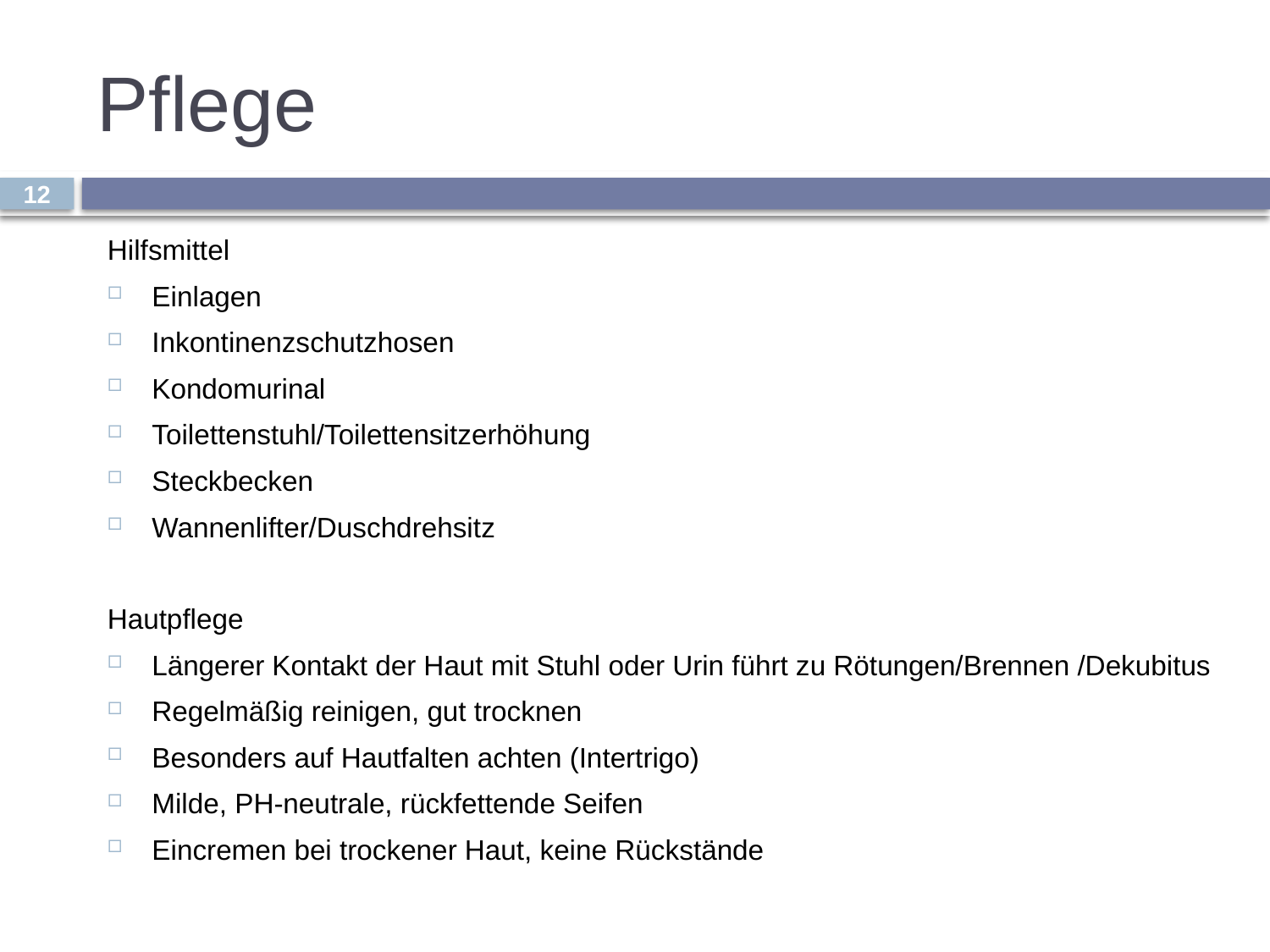

# Pflege
12
Hilfsmittel
Einlagen
Inkontinenzschutzhosen
Kondomurinal
Toilettenstuhl/Toilettensitzerhöhung
Steckbecken
Wannenlifter/Duschdrehsitz

Hautpflege
Längerer Kontakt der Haut mit Stuhl oder Urin führt zu Rötungen/Brennen /Dekubitus
Regelmäßig reinigen, gut trocknen
Besonders auf Hautfalten achten (Intertrigo)
Milde, PH-neutrale, rückfettende Seifen
Eincremen bei trockener Haut, keine Rückstände